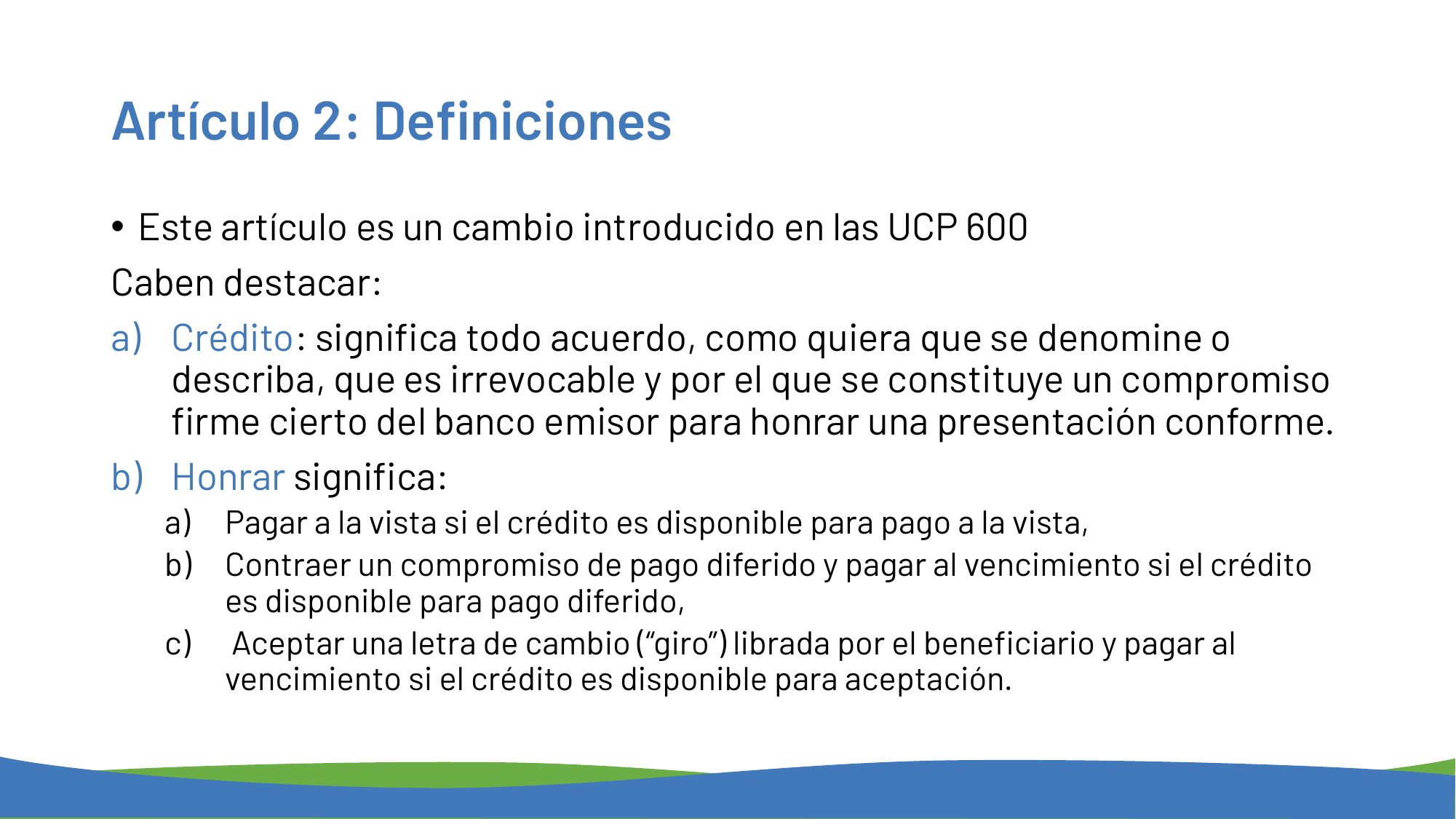

# Artículo 2: Definiciones
Este artículo es un cambio introducido en las UCP 600
Caben destacar:
Crédito: significa todo acuerdo, como quiera que se denomine o describa, que es irrevocable y por el que se constituye un compromiso firme cierto del banco emisor para honrar una presentación conforme.
Honrar significa:
Pagar a la vista si el crédito es disponible para pago a la vista,
Contraer un compromiso de pago diferido y pagar al vencimiento si el crédito es disponible para pago diferido,
 Aceptar una letra de cambio (“giro”) librada por el beneficiario y pagar al vencimiento si el crédito es disponible para aceptación.